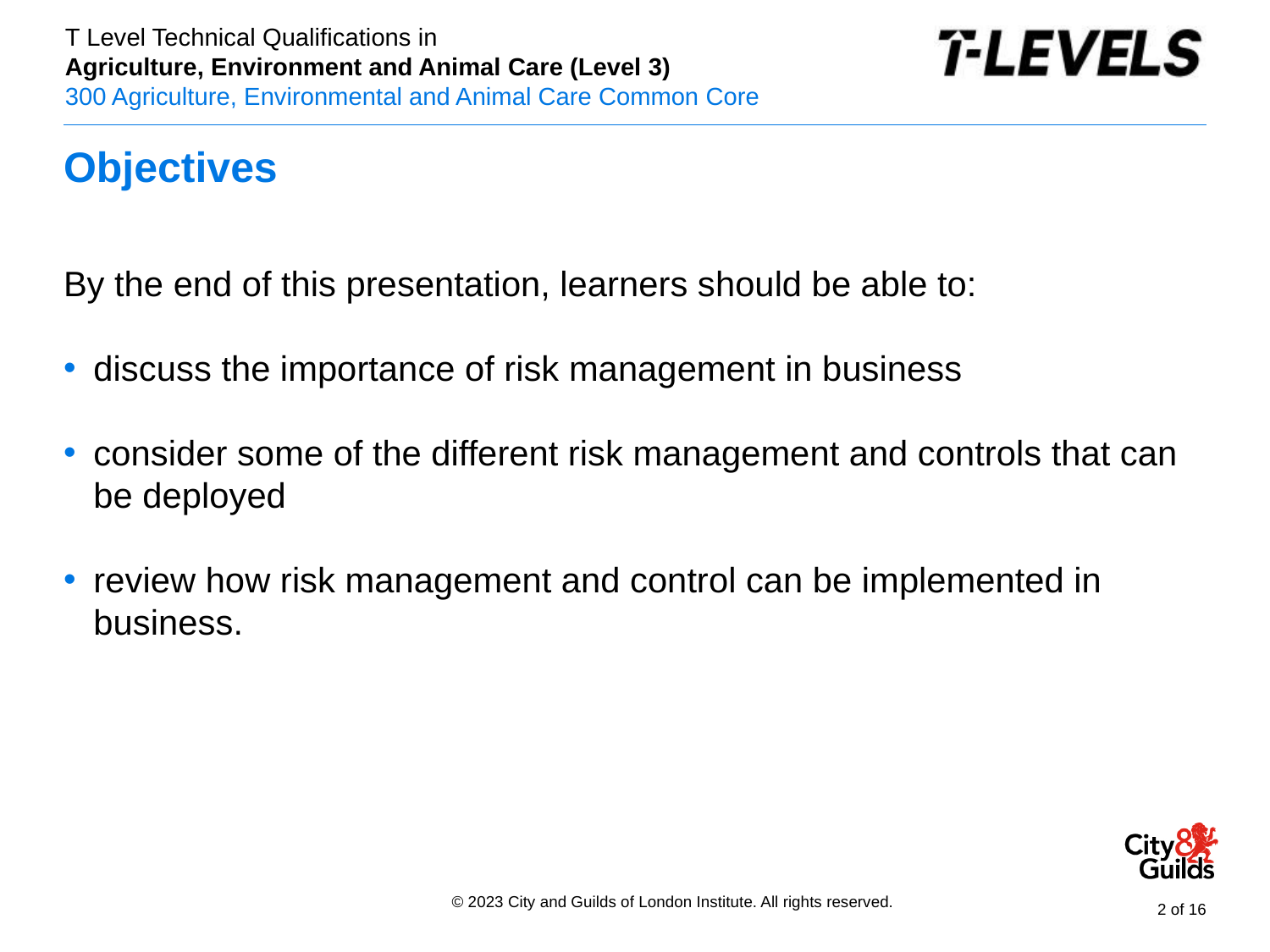

# Objectives

By the end of this presentation, learners should be able to:
discuss the importance of risk management in business
consider some of the different risk management and controls that can be deployed
review how risk management and control can be implemented in business.